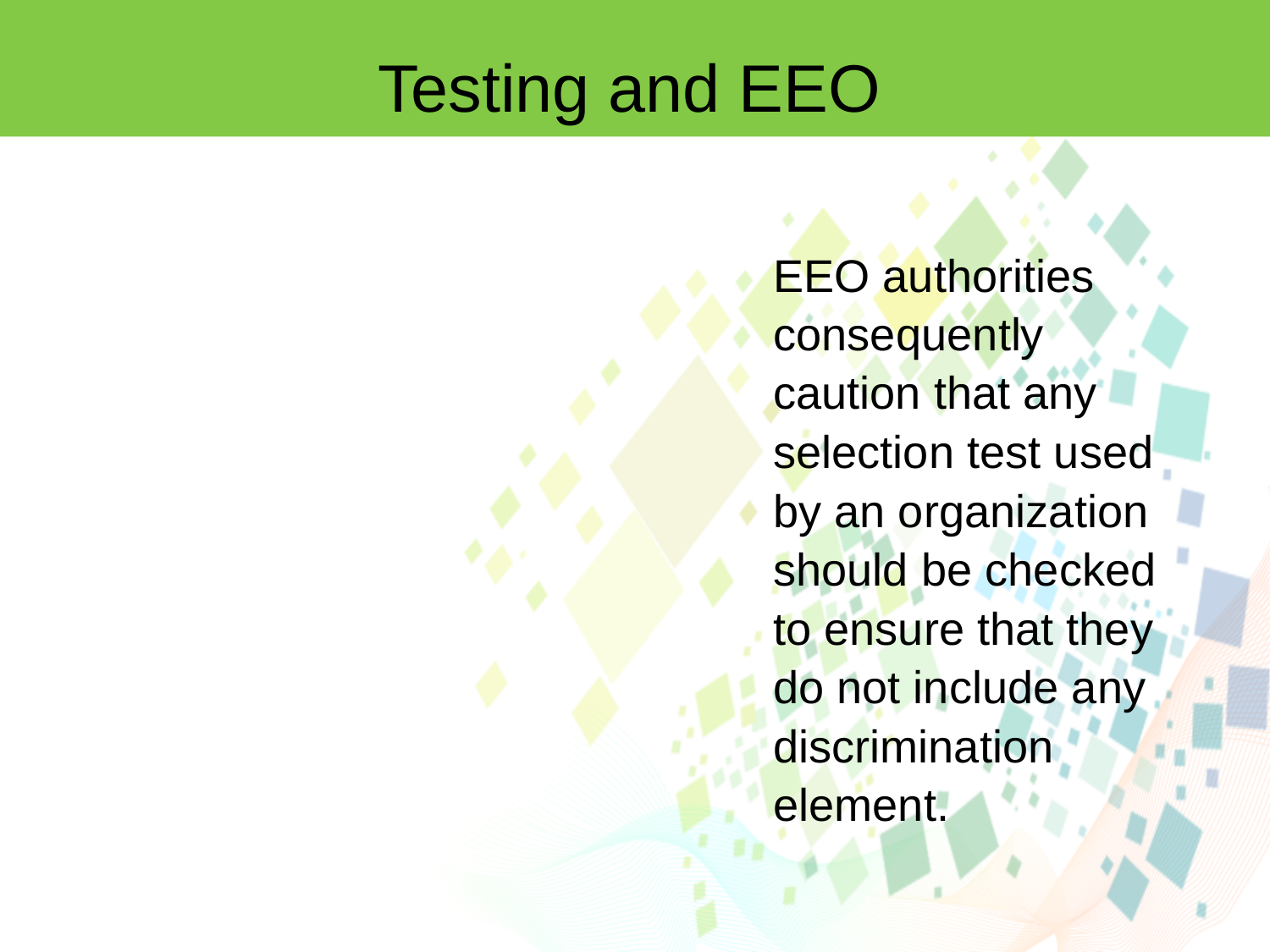

Testing and EEO
EEO authorities consequently caution that any selection test used by an organization should be checked to ensure that they do not include any discrimination element.